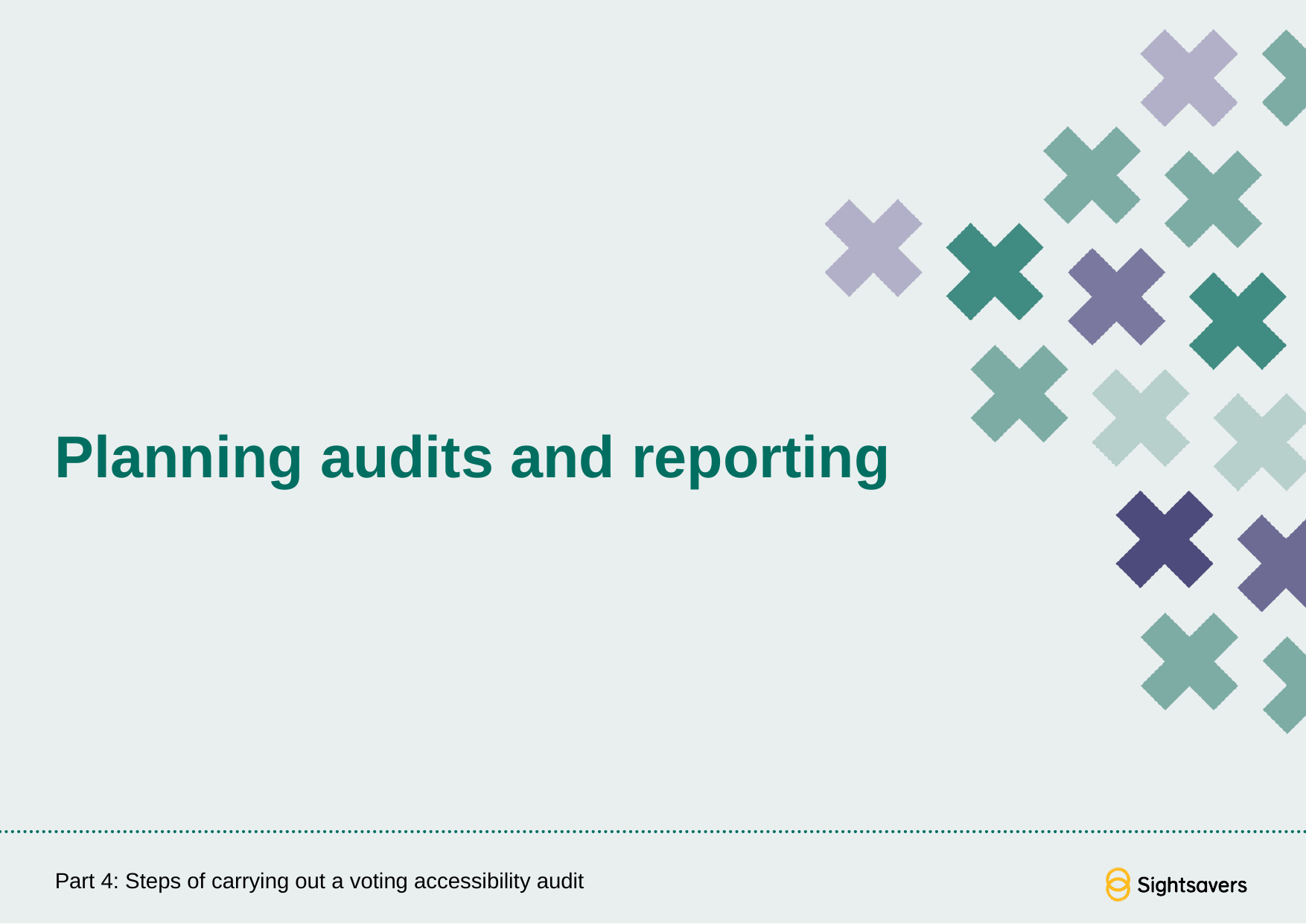

# Planning audits and reporting
Part 4: Steps of carrying out a voting accessibility audit